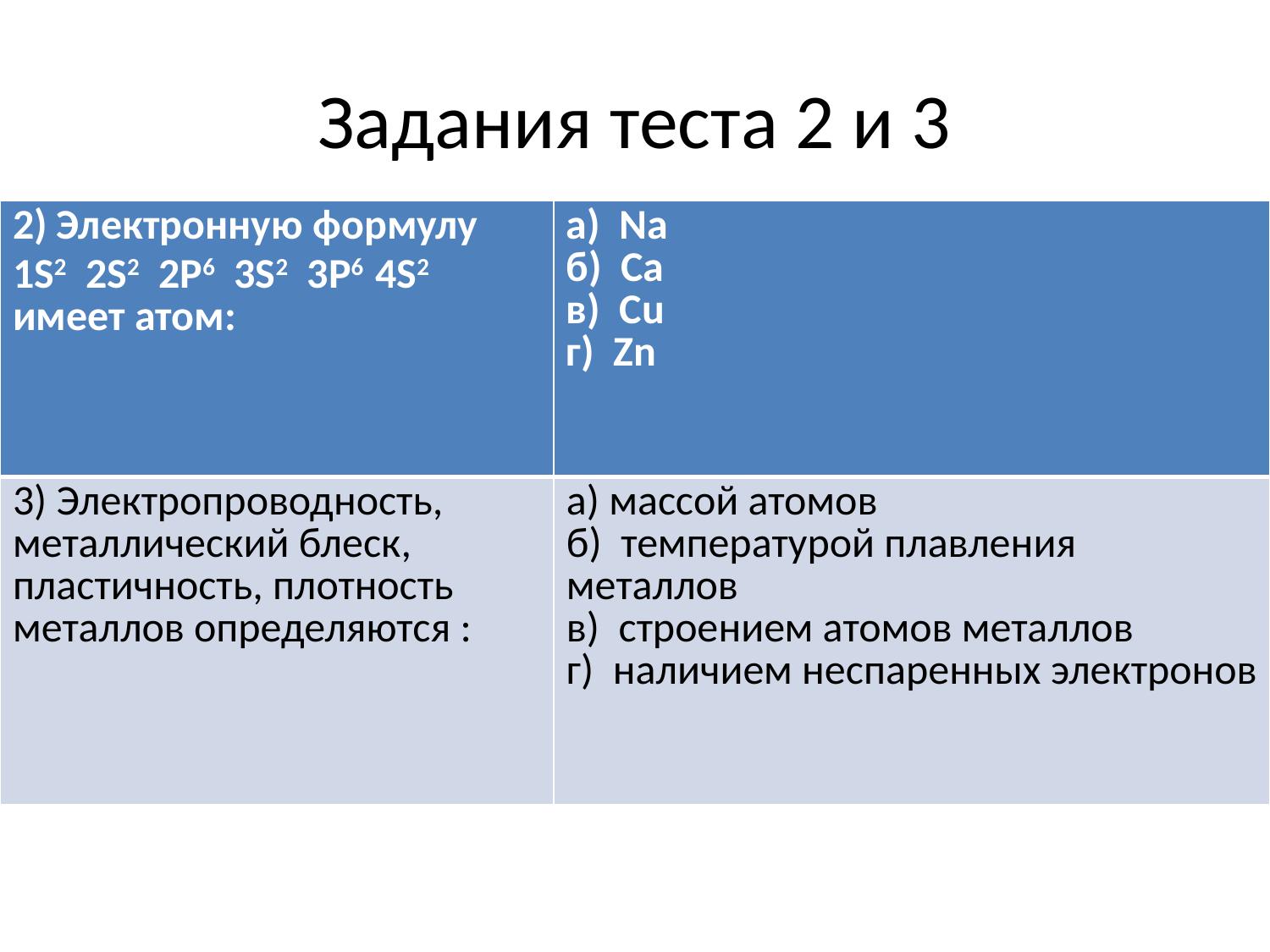

# Задания теста 2 и 3
| 2) Электронную формулу  1S2  2S2  2Р6  3S2  3Р6 4S2 имеет атом: | а)  Nа б)  Са в)  Сu г)  Zn |
| --- | --- |
| 3) Электропроводность, металлический блеск, пластичность, плотность металлов определяются : | а) массой атомов б)  температурой плавления металлов в)  строением атомов металлов г)  наличием неспаренных электронов |